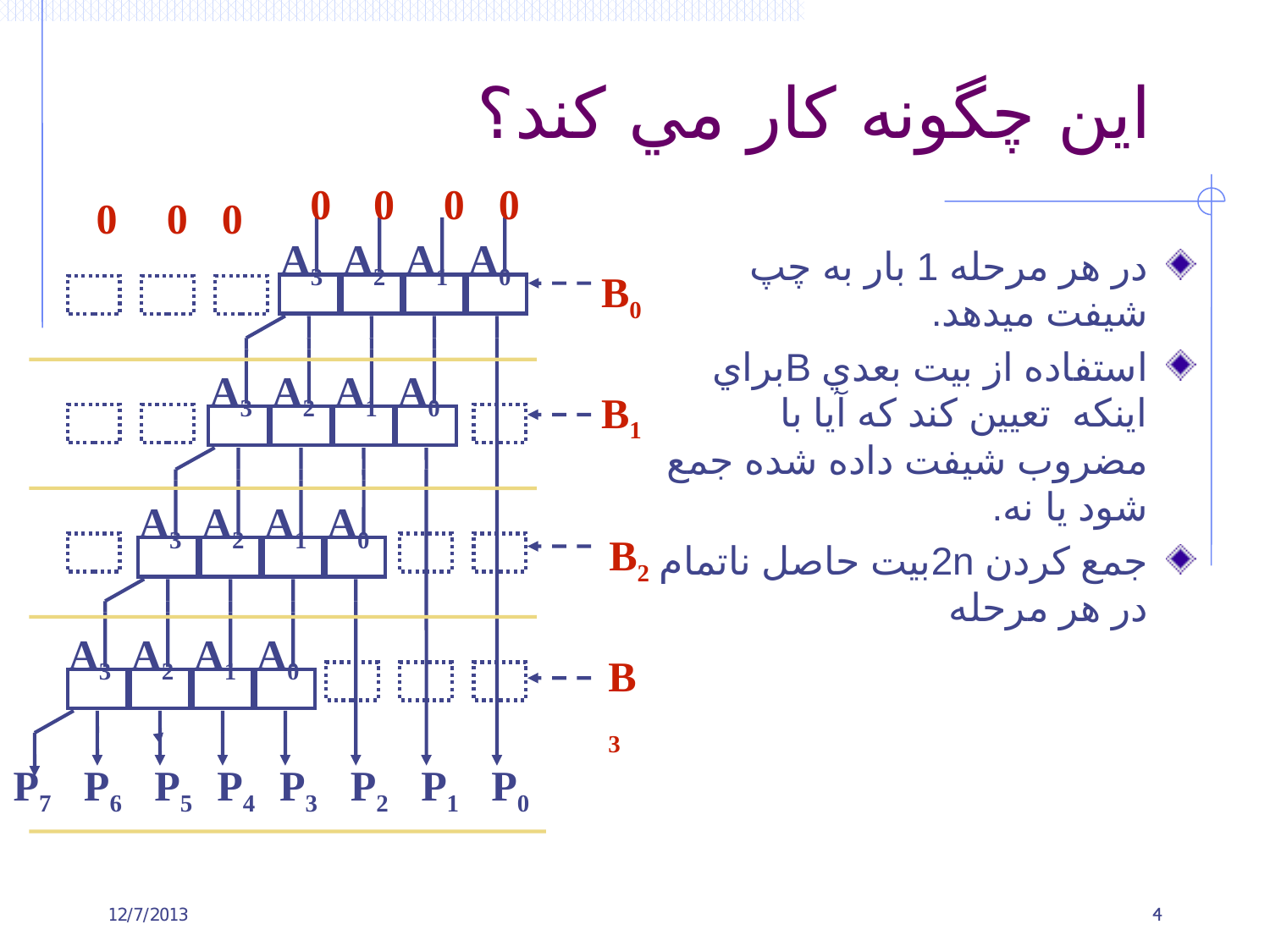

# اين چگونه کار مي کند؟
0
0
0
0
0
0
0

A3

A2

A1

A0

B0

A3

A2

A1

A0

B1

A3

A2

A1

A0

B2

A3

A2

A1

A0

B3

P7
P6
P5
P4
P3
P2
P1
P0

در هر مرحله 1 بار به چپ شيفت ميدهد.
استفاده از بيت بعدي Bبراي اينکه  تعيين کند که آيا با مضروب شيفت داده شده جمع شود يا نه.
جمع کردن 2nبيت حاصل ناتمام در هر مرحله
12/7/2013
4